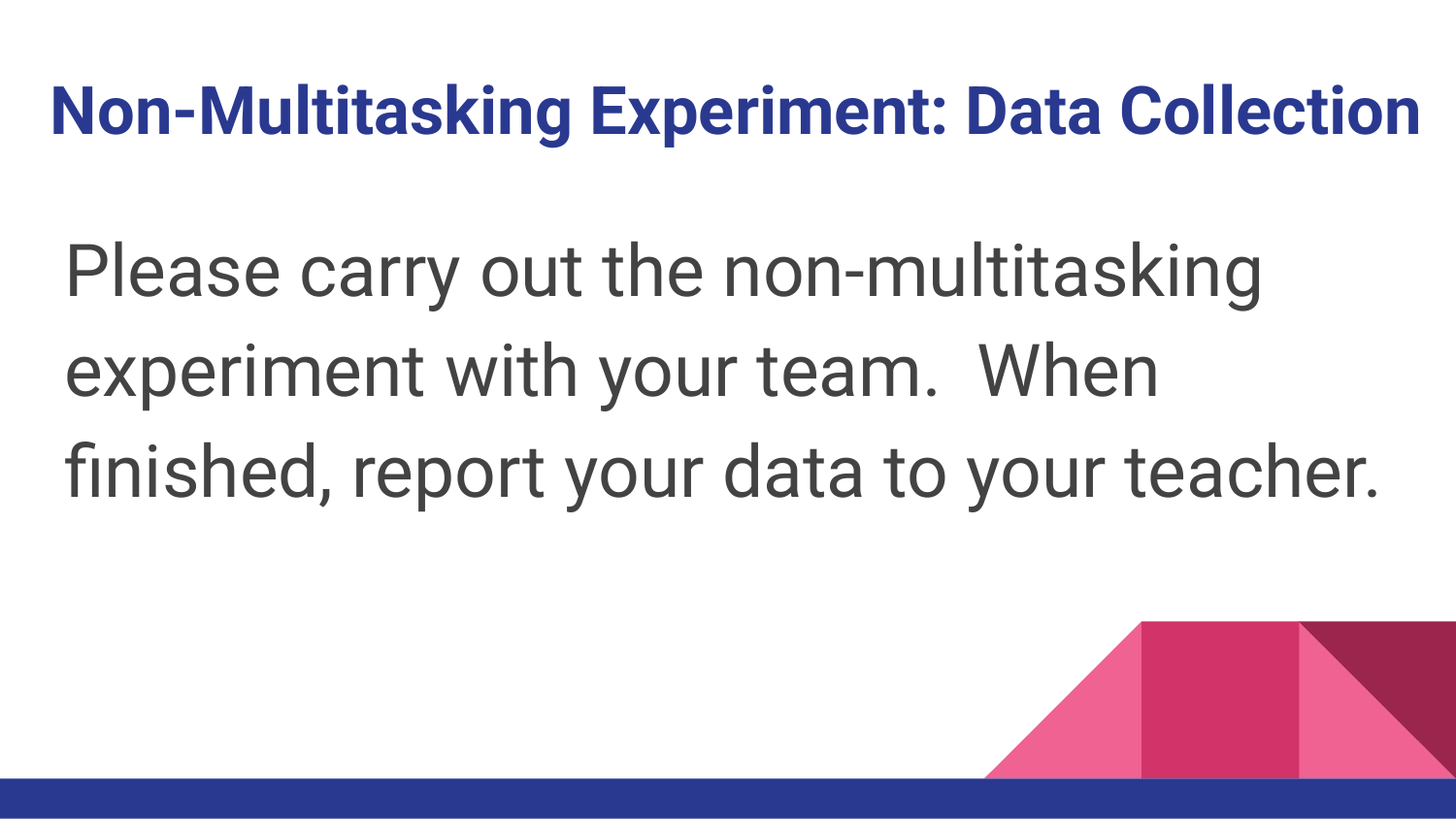

# Non-Multitasking Experiment: Data Collection
Please carry out the non-multitasking experiment with your team.  When finished, report your data to your teacher.